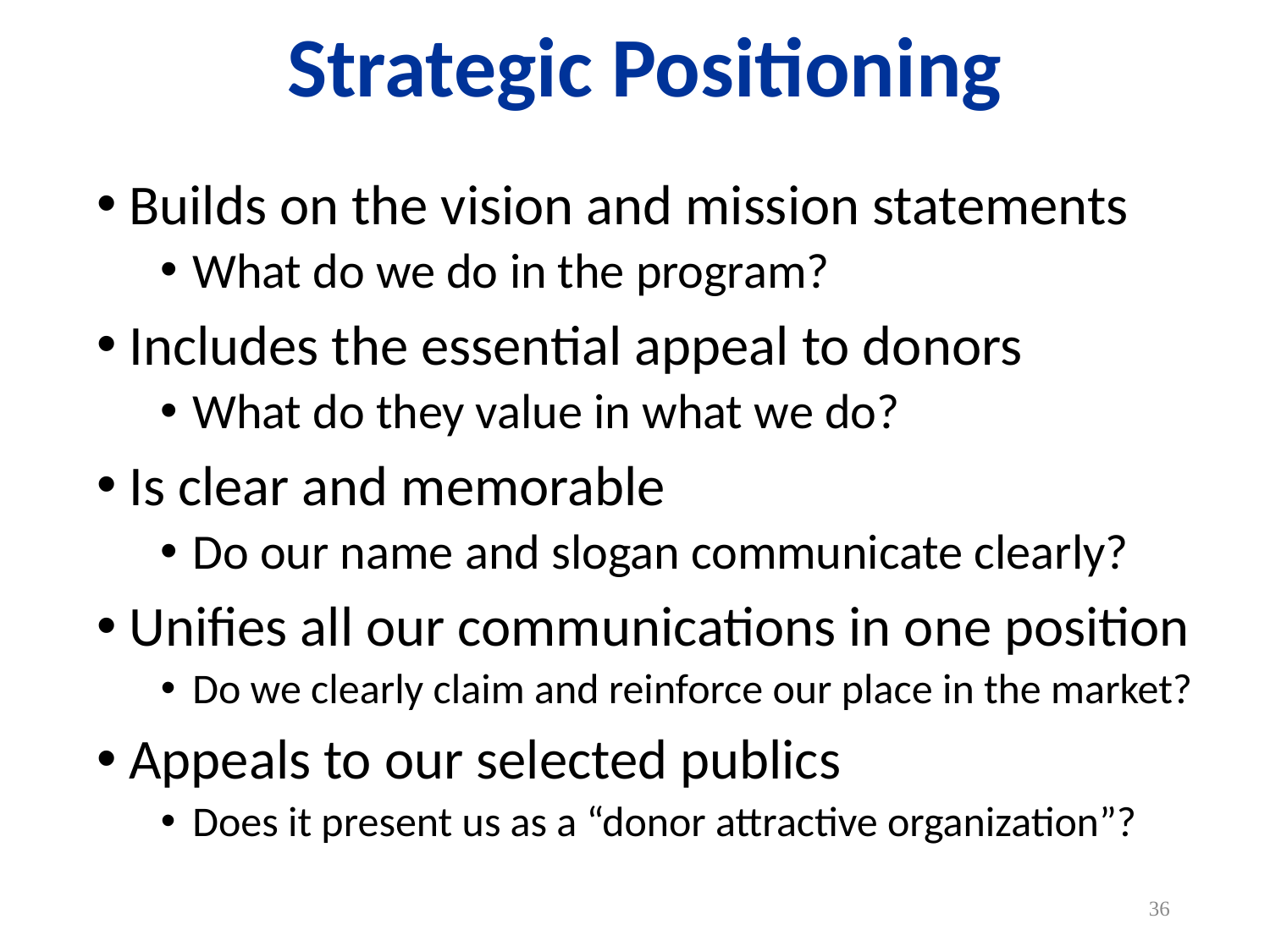

# Strategic Positioning
Builds on the vision and mission statements
What do we do in the program?
Includes the essential appeal to donors
What do they value in what we do?
Is clear and memorable
Do our name and slogan communicate clearly?
Unifies all our communications in one position
Do we clearly claim and reinforce our place in the market?
Appeals to our selected publics
Does it present us as a “donor attractive organization”?
36